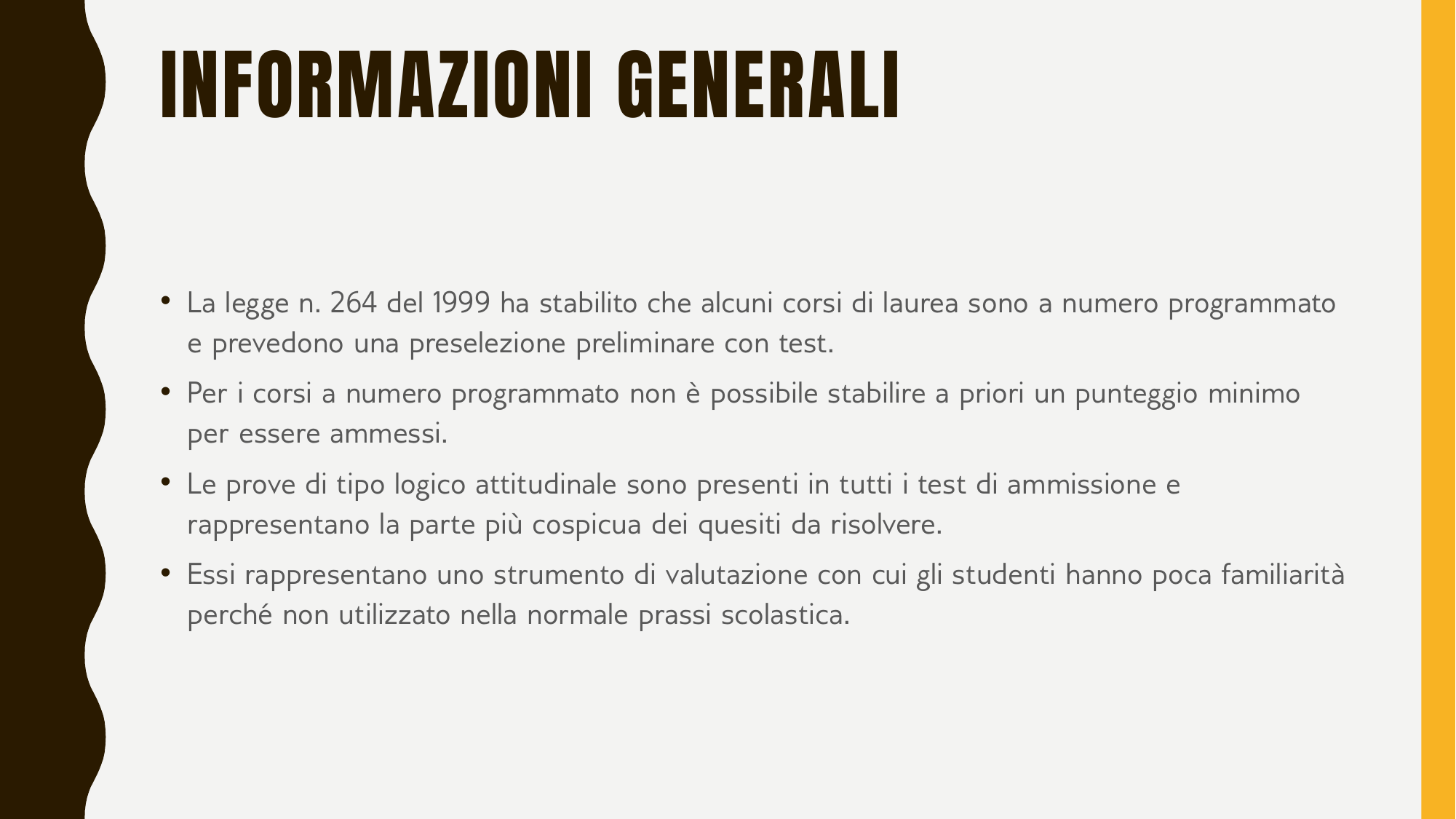

# Informazioni generali
La legge n. 264 del 1999 ha stabilito che alcuni corsi di laurea sono a numero programmato e prevedono una preselezione preliminare con test.
Per i corsi a numero programmato non è possibile stabilire a priori un punteggio minimo per essere ammessi.
Le prove di tipo logico attitudinale sono presenti in tutti i test di ammissione e rappresentano la parte più cospicua dei quesiti da risolvere.
Essi rappresentano uno strumento di valutazione con cui gli studenti hanno poca familiarità perché non utilizzato nella normale prassi scolastica.